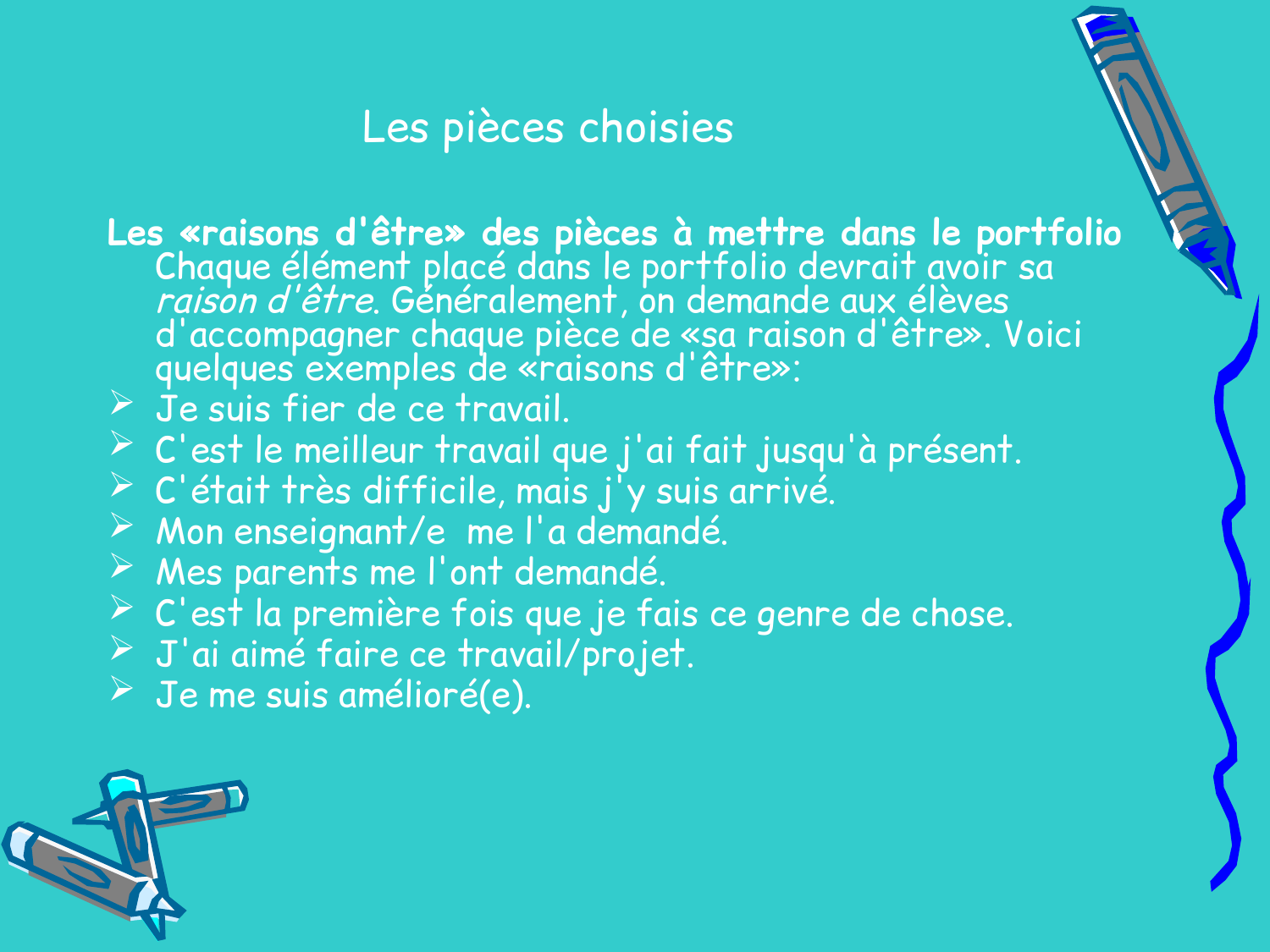

# Les pièces choisies
Les «raisons d'être» des pièces à mettre dans le portfolio
Chaque élément placé dans le portfolio devrait avoir sa raison d'être. Généralement, on demande aux élèves d'accompagner chaque pièce de «sa raison d'être». Voici quelques exemples de «raisons d'être»:
Je suis fier de ce travail.
C'est le meilleur travail que j'ai fait jusqu'à présent.
C'était très difficile, mais j'y suis arrivé.
Mon enseignant/e  me l'a demandé.
Mes parents me l'ont demandé.
C'est la première fois que je fais ce genre de chose.
J'ai aimé faire ce travail/projet.
Je me suis amélioré(e).